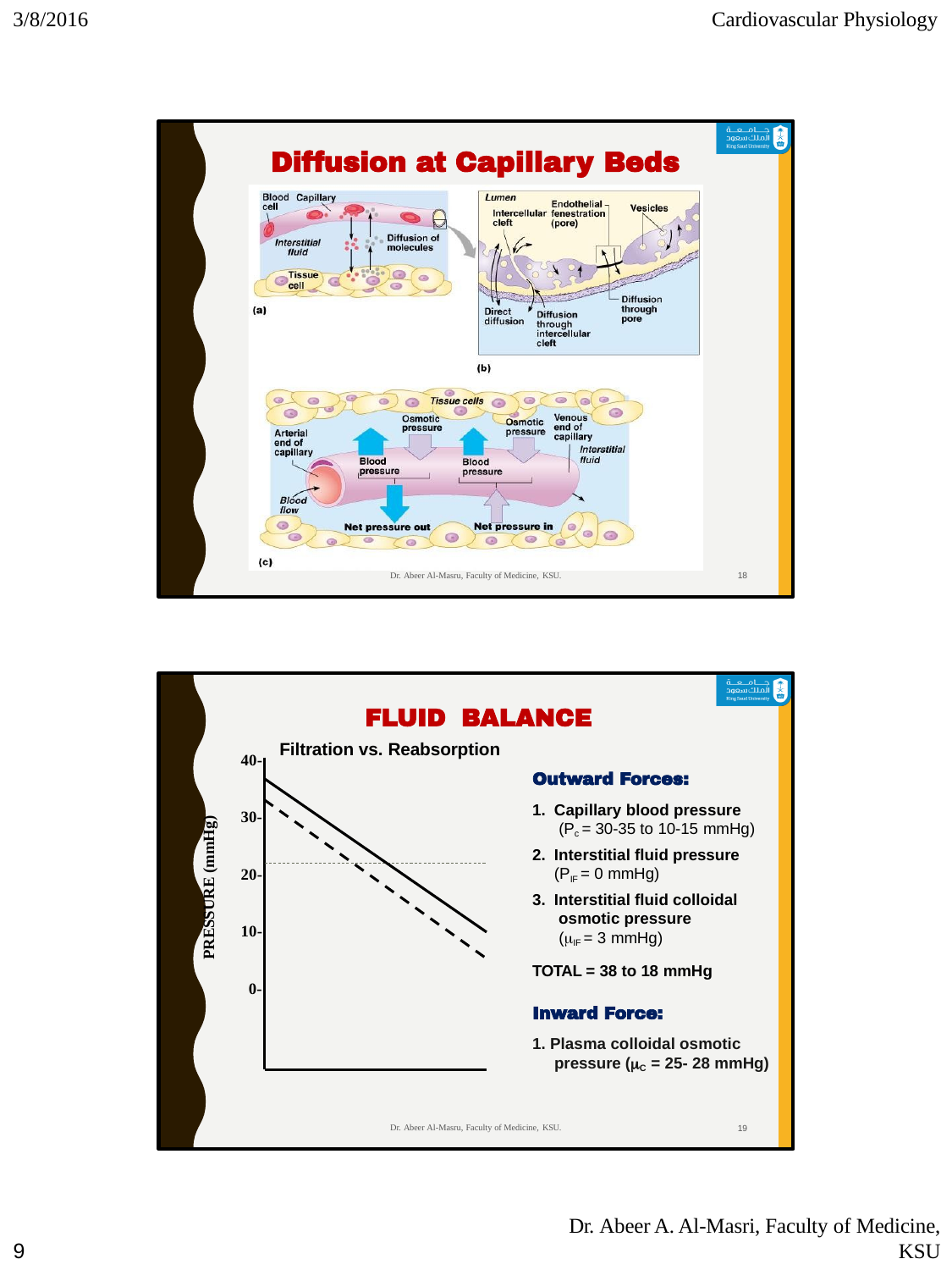

3/8/2016
Cardiovascular Physiology

Diffusion at Capillary Beds

Dr. Abeer Al-Masru, Faculty of Medicine, KSU.
18

FLUID BALANCE
Filtration vs. Reabsorption
40-

Outward Forces:
Capillary blood pressure
(Pc = 30-35 to 10-15 mmHg)
Interstitial fluid pressure
(PIF = 0 mmHg)
Interstitial fluid colloidal  osmotic pressure
(μIF = 3 mmHg)
TOTAL = 38 to 18 mmHg

30-
PRESSURE (mmHg)

20-
10-
0-
Inward Force:
1. Plasma colloidal osmotic  pressure (μC  = 25- 28 mmHg)

Dr. Abeer Al-Masru, Faculty of Medicine, KSU.
19
Dr. Abeer A. Al-Masri, Faculty of Medicine,
KSU
9